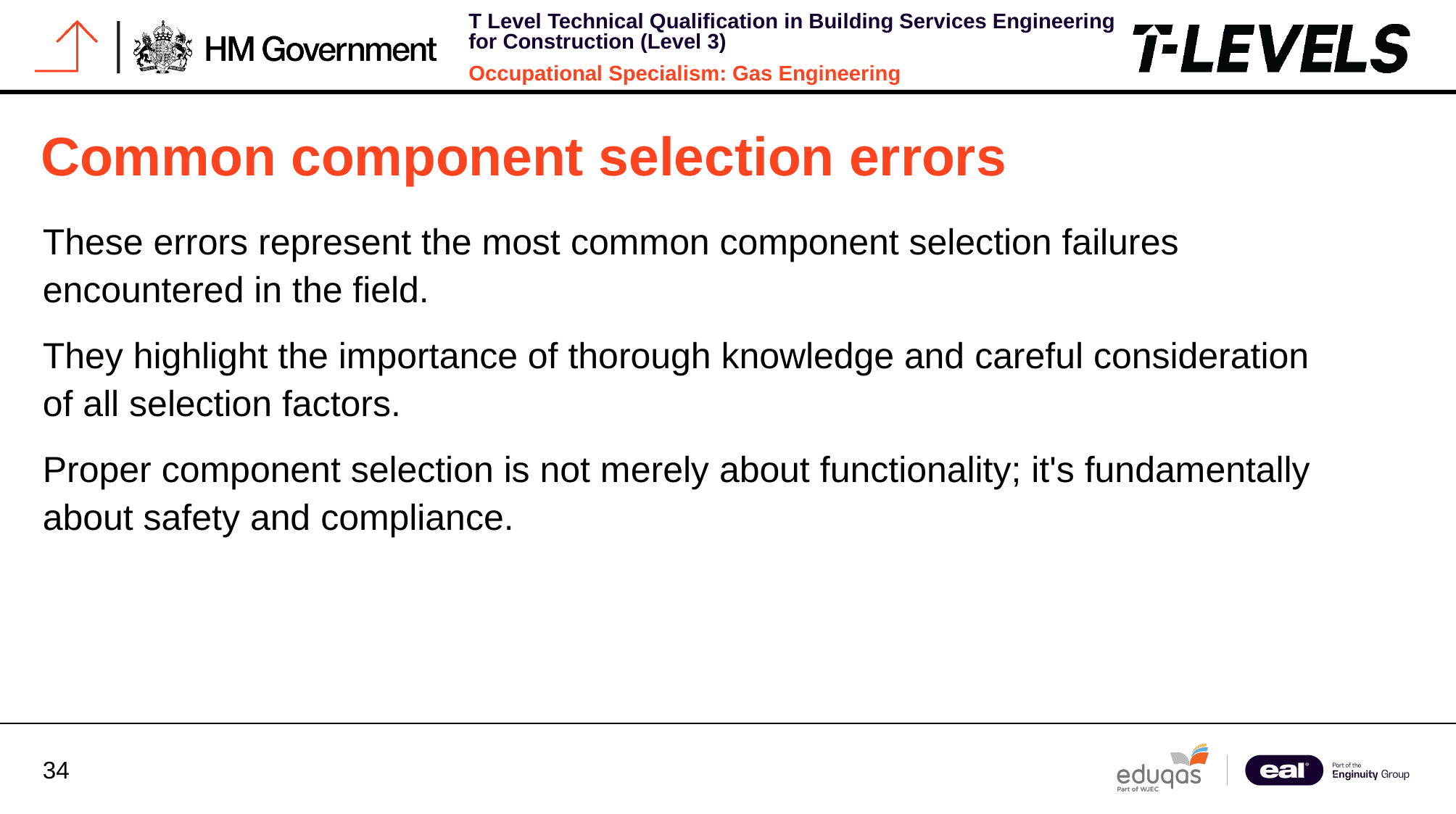

# Common component selection errors
These errors represent the most common component selection failures encountered in the field.
They highlight the importance of thorough knowledge and careful consideration of all selection factors.
Proper component selection is not merely about functionality; it's fundamentally about safety and compliance.